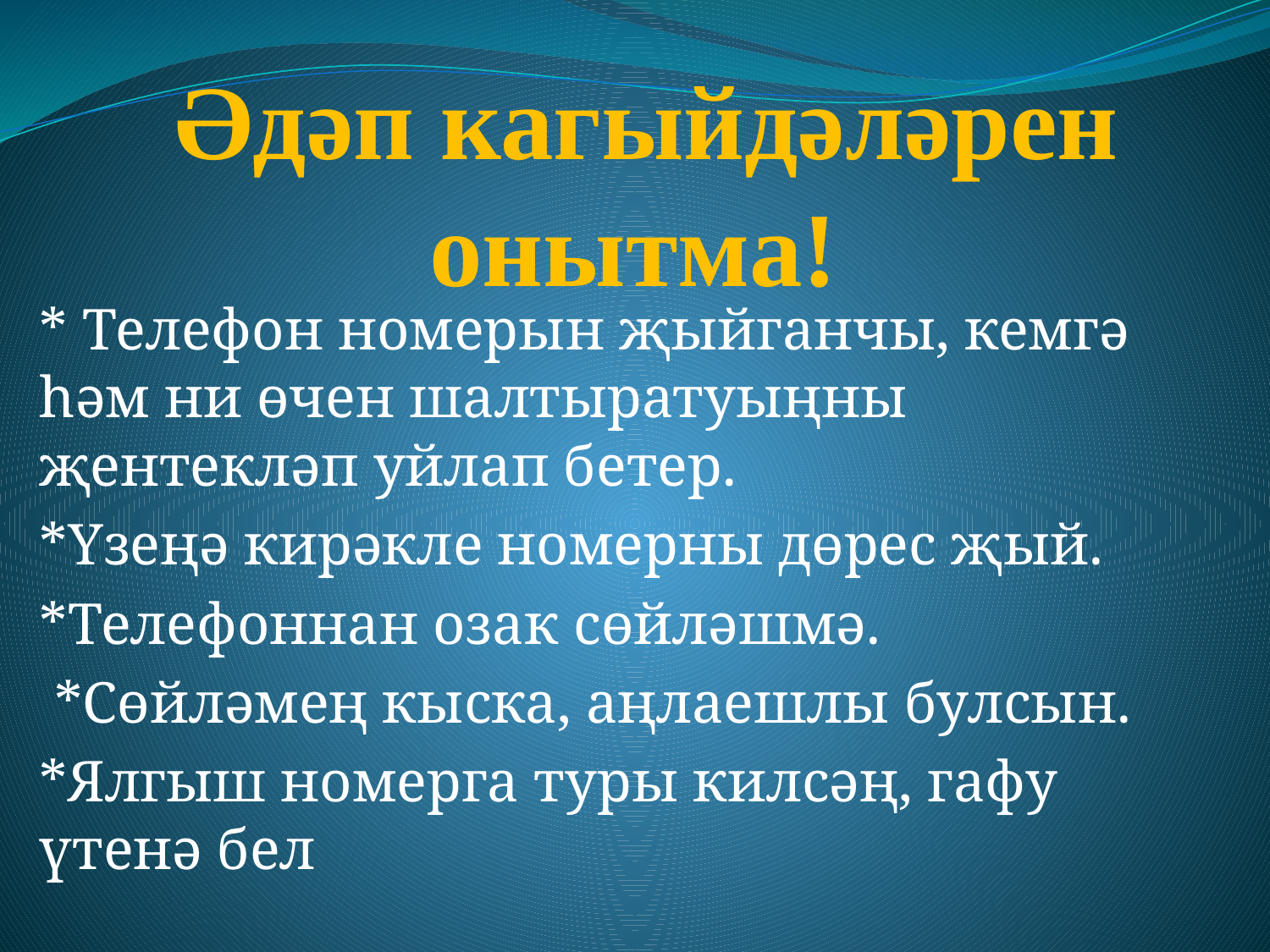

# Әдәп кагыйдәләрен онытма!
* Телефон номерын җыйганчы, кемгә һәм ни өчен шалтыратуыңны җентекләп уйлап бетер.
*Үзеңә кирәкле номерны дөрес җый.
*Телефоннан озак сөйләшмә.
 *Сөйләмең кыска, аңлаешлы булсын.
*Ялгыш номерга туры килсәң, гафу үтенә бел